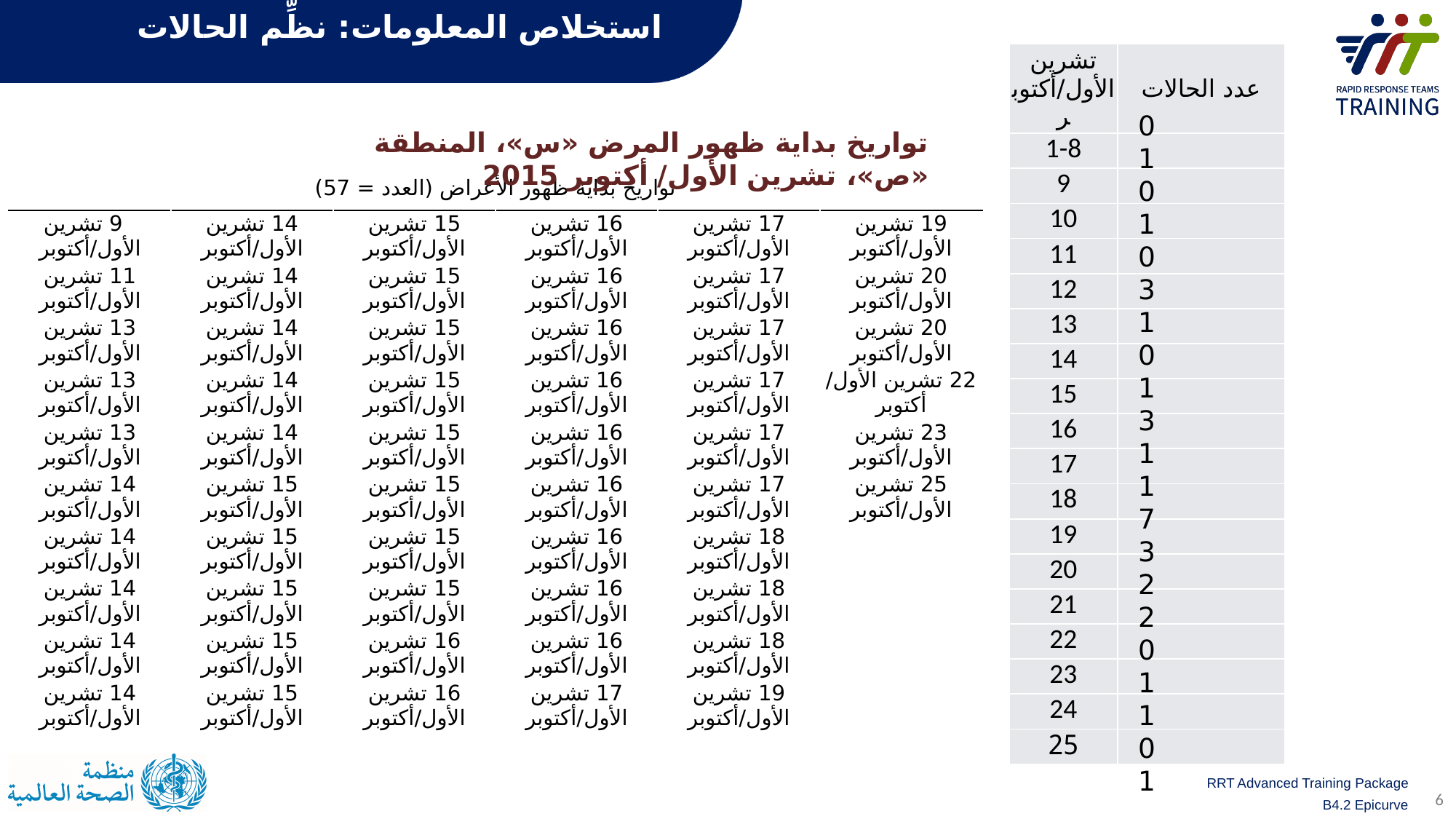

استخلاص المعلومات: نظِّم الحالات
| تشرين الأول/أكتوبر | عدد الحالات |
| --- | --- |
| 1-8 |  |
| 9 |  |
| 10 |  |
| 11 |  |
| 12 |  |
| 13 |  |
| 14 |  |
| 15 |  |
| 16 |  |
| 17 |  |
| 18 |  |
| 19 |  |
| 20 |  |
| 21 |  |
| 22 |  |
| 23 |  |
| 24 |  |
| 25 |  |
0
1
0
1
0
3
10
13
11
7
3
2
2
0
1
1
0
1
تواريخ بداية ظهور المرض «س»، المنطقة «ص»، تشرين الأول/ أكتوبر 2015
| تواريخ بداية ظهور الأعراض (العدد = 57) |  |  |  |  |  |
| --- | --- | --- | --- | --- | --- |
| 9 تشرين الأول/أكتوبر | 14 تشرين الأول/أكتوبر | 15 تشرين الأول/أكتوبر | 16 تشرين الأول/أكتوبر | 17 تشرين الأول/أكتوبر | 19 تشرين الأول/أكتوبر |
| 11 تشرين الأول/أكتوبر | 14 تشرين الأول/أكتوبر | 15 تشرين الأول/أكتوبر | 16 تشرين الأول/أكتوبر | 17 تشرين الأول/أكتوبر | 20 تشرين الأول/أكتوبر |
| 13 تشرين الأول/أكتوبر | 14 تشرين الأول/أكتوبر | 15 تشرين الأول/أكتوبر | 16 تشرين الأول/أكتوبر | 17 تشرين الأول/أكتوبر | 20 تشرين الأول/أكتوبر |
| 13 تشرين الأول/أكتوبر | 14 تشرين الأول/أكتوبر | 15 تشرين الأول/أكتوبر | 16 تشرين الأول/أكتوبر | 17 تشرين الأول/أكتوبر | 22 تشرين الأول/ أكتوبر |
| 13 تشرين الأول/أكتوبر | 14 تشرين الأول/أكتوبر | 15 تشرين الأول/أكتوبر | 16 تشرين الأول/أكتوبر | 17 تشرين الأول/أكتوبر | 23 تشرين الأول/أكتوبر |
| 14 تشرين الأول/أكتوبر | 15 تشرين الأول/أكتوبر | 15 تشرين الأول/أكتوبر | 16 تشرين الأول/أكتوبر | 17 تشرين الأول/أكتوبر | 25 تشرين الأول/أكتوبر |
| 14 تشرين الأول/أكتوبر | 15 تشرين الأول/أكتوبر | 15 تشرين الأول/أكتوبر | 16 تشرين الأول/أكتوبر | 18 تشرين الأول/أكتوبر |  |
| 14 تشرين الأول/أكتوبر | 15 تشرين الأول/أكتوبر | 15 تشرين الأول/أكتوبر | 16 تشرين الأول/أكتوبر | 18 تشرين الأول/أكتوبر |  |
| 14 تشرين الأول/أكتوبر | 15 تشرين الأول/أكتوبر | 16 تشرين الأول/أكتوبر | 16 تشرين الأول/أكتوبر | 18 تشرين الأول/أكتوبر |  |
| 14 تشرين الأول/أكتوبر | 15 تشرين الأول/أكتوبر | 16 تشرين الأول/أكتوبر | 17 تشرين الأول/أكتوبر | 19 تشرين الأول/أكتوبر |  |